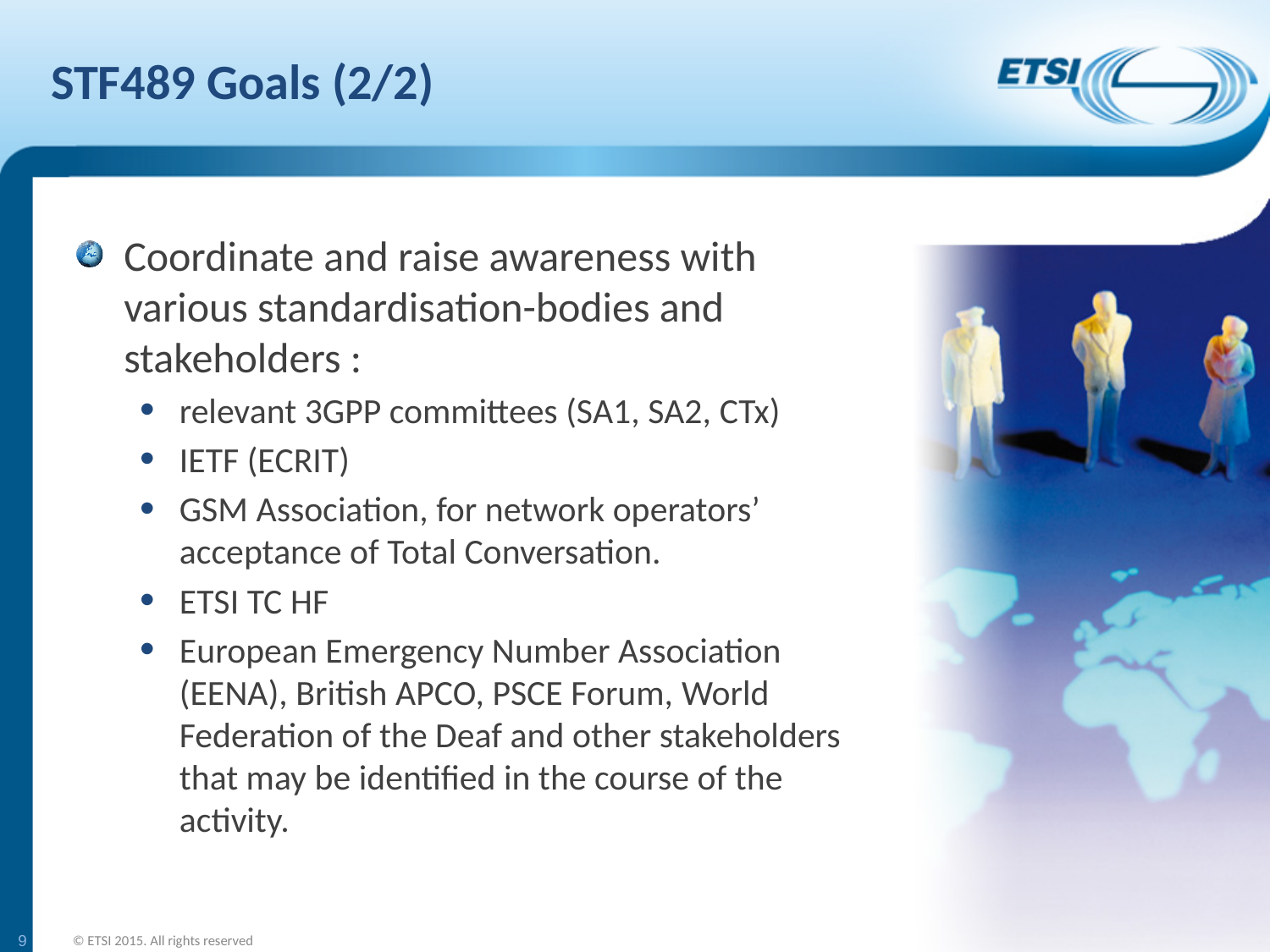

# STF489 Goals (2/2)
Coordinate and raise awareness with various standardisation-bodies and stakeholders :
relevant 3GPP committees (SA1, SA2, CTx)
IETF (ECRIT)
GSM Association, for network operators’ acceptance of Total Conversation.
ETSI TC HF
European Emergency Number Association (EENA), British APCO, PSCE Forum, World Federation of the Deaf and other stakeholders that may be identified in the course of the activity.

9
© ETSI 2015. All rights reserved